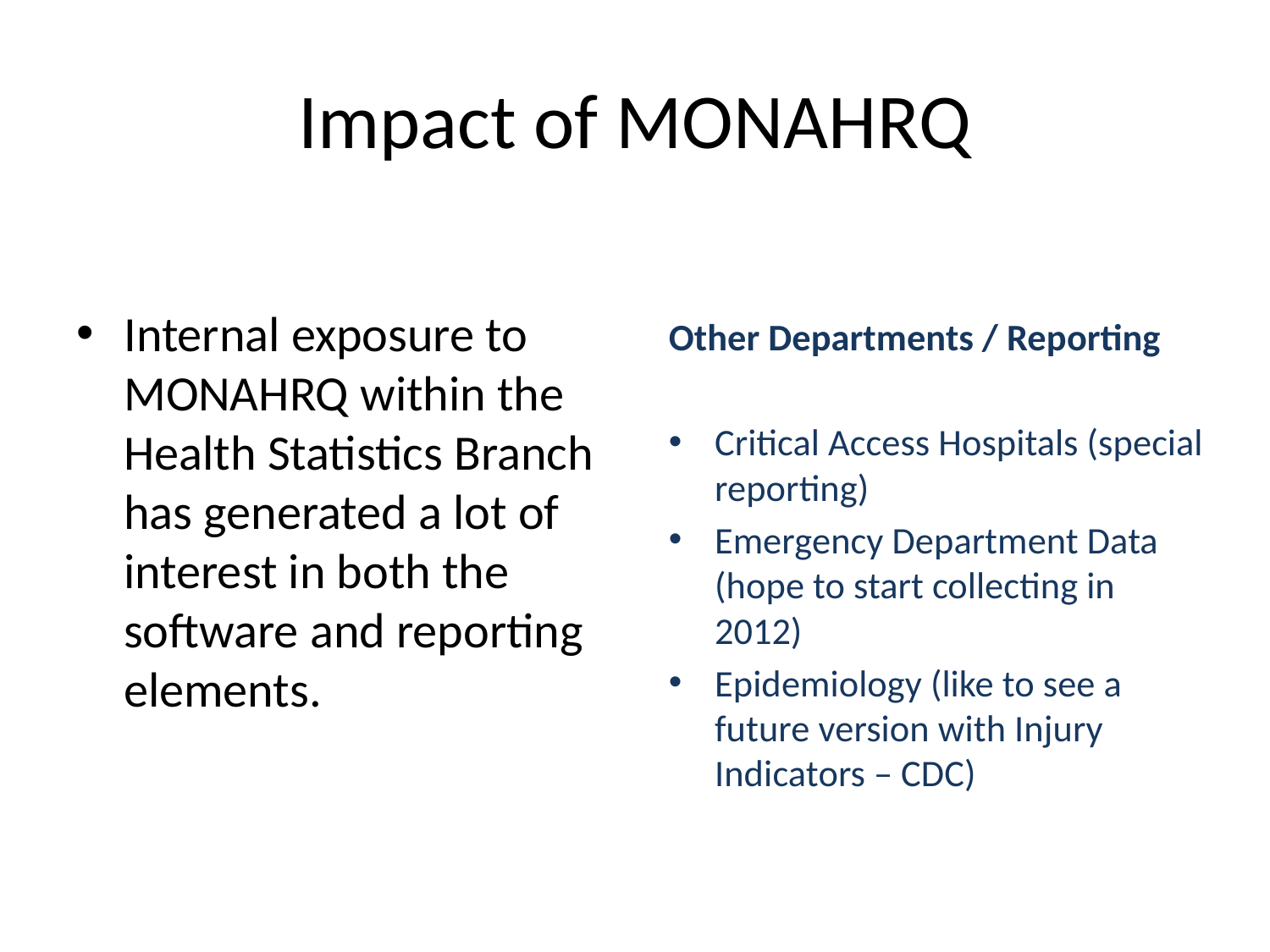

# Impact of MONAHRQ
Internal exposure to MONAHRQ within the Health Statistics Branch has generated a lot of interest in both the software and reporting elements.
Other Departments / Reporting

Critical Access Hospitals (special reporting)
Emergency Department Data (hope to start collecting in 2012)
Epidemiology (like to see a future version with Injury Indicators – CDC)